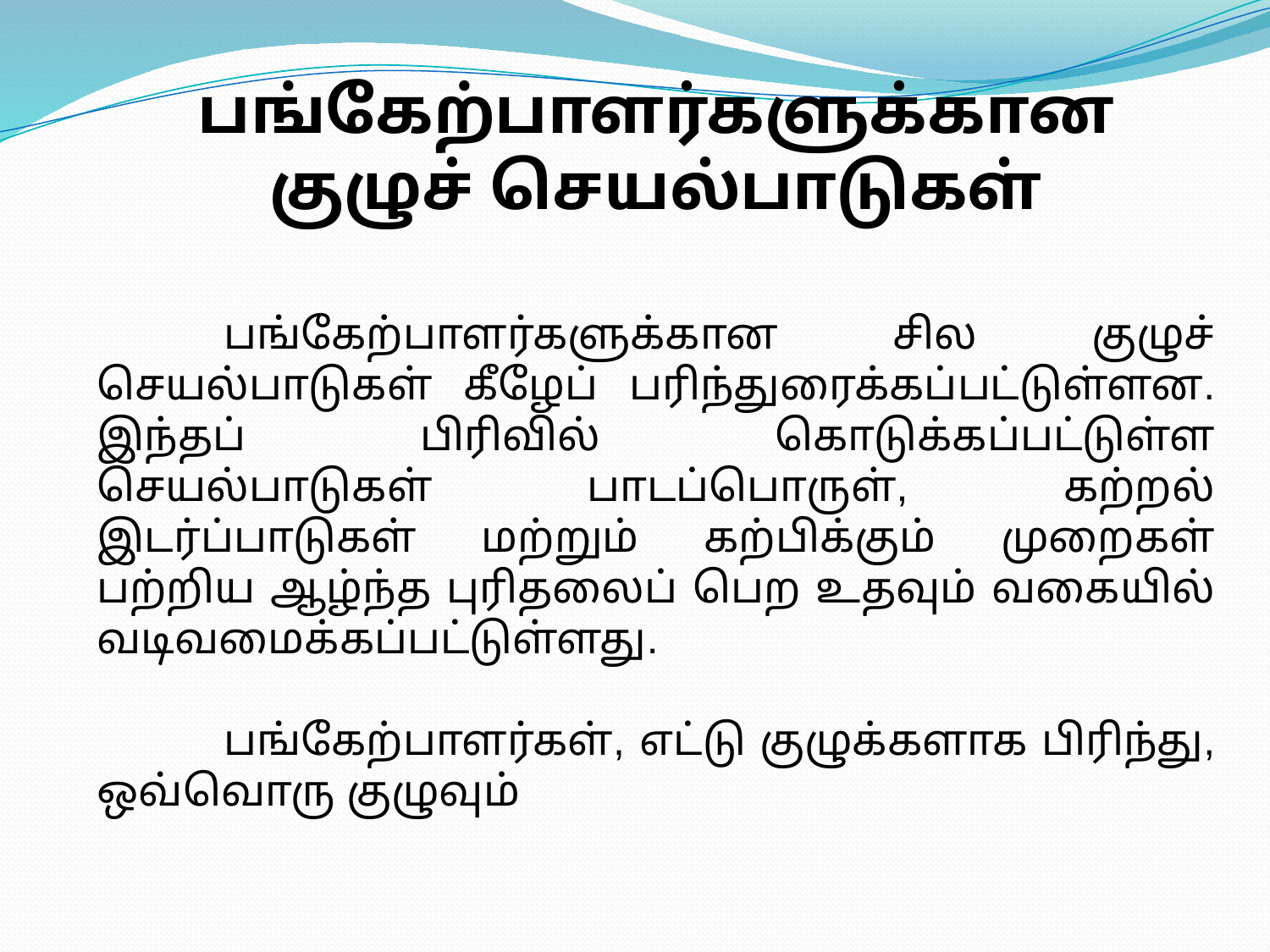

பங்கேற்பாளர்களுக்கான குழுச் செயல்பாடுகள்

	பங்கேற்பாளர்களுக்கான சில குழுச் செயல்பாடுகள் கீழேப் பரிந்துரைக்கப்பட்டுள்ளன. இந்தப் பிரிவில் கொடுக்கப்பட்டுள்ள செயல்பாடுகள் பாடப்பொருள், கற்றல் இடர்ப்பாடுகள் மற்றும் கற்பிக்கும் முறைகள் பற்றிய ஆழ்ந்த புரிதலைப் பெற உதவும் வகையில் வடிவமைக்கப்பட்டுள்ளது.

	பங்கேற்பாளர்கள், எட்டு குழுக்களாக பிரிந்து, ஒவ்வொரு குழுவும்